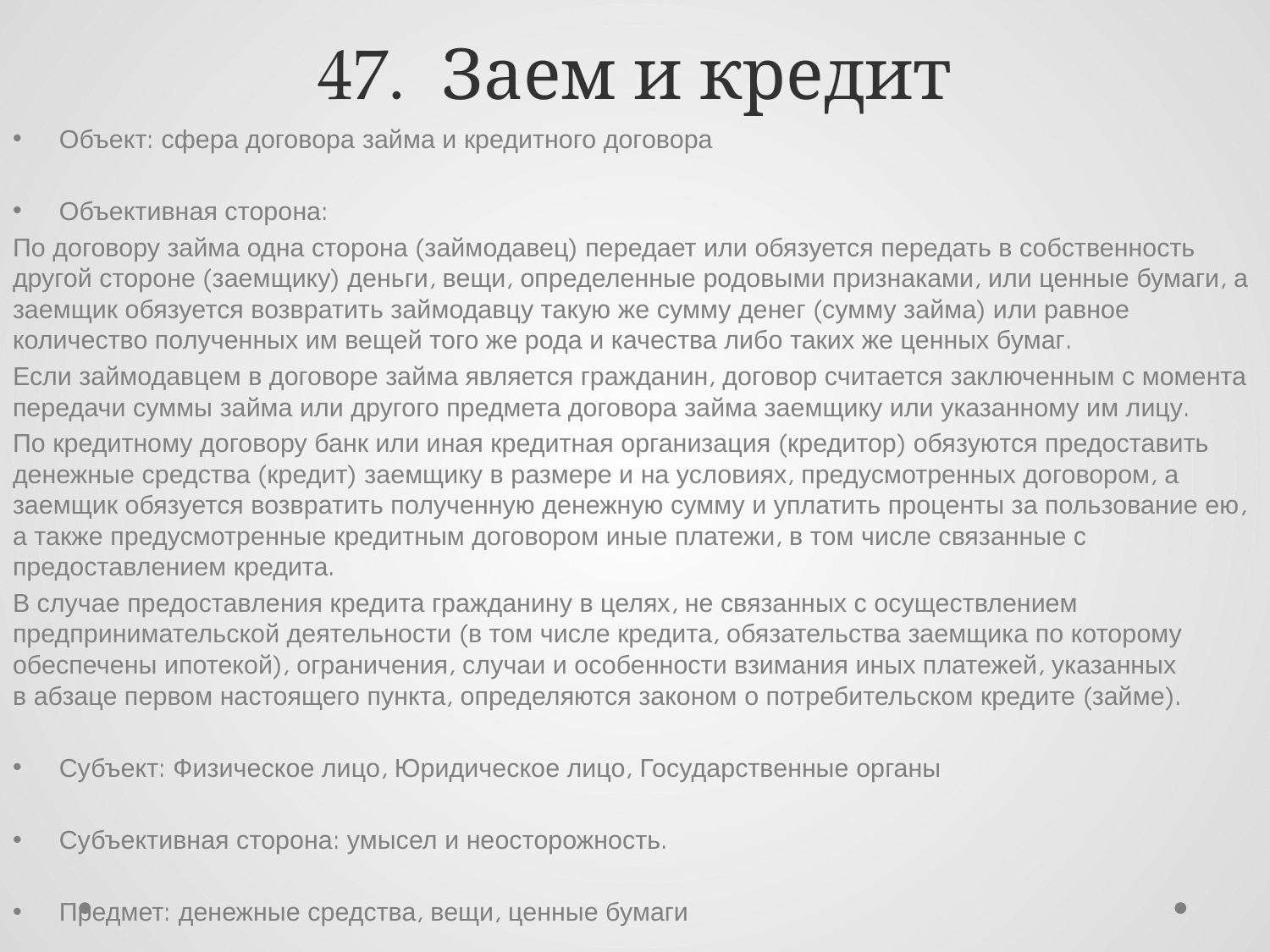

# 47.  Заем и кредит
Объект: сфера договора займа и кредитного договора

Объективная сторона:
По договору займа одна сторона (займодавец) передает или обязуется передать в собственность другой стороне (заемщику) деньги, вещи, определенные родовыми признаками, или ценные бумаги, а заемщик обязуется возвратить займодавцу такую же сумму денег (сумму займа) или равное количество полученных им вещей того же рода и качества либо таких же ценных бумаг.
Если займодавцем в договоре займа является гражданин, договор считается заключенным с момента передачи суммы займа или другого предмета договора займа заемщику или указанному им лицу.
По кредитному договору банк или иная кредитная организация (кредитор) обязуются предоставить денежные средства (кредит) заемщику в размере и на условиях, предусмотренных договором, а заемщик обязуется возвратить полученную денежную сумму и уплатить проценты за пользование ею, а также предусмотренные кредитным договором иные платежи, в том числе связанные с предоставлением кредита.
В случае предоставления кредита гражданину в целях, не связанных с осуществлением предпринимательской деятельности (в том числе кредита, обязательства заемщика по которому обеспечены ипотекой), ограничения, случаи и особенности взимания иных платежей, указанных в абзаце первом настоящего пункта, определяются законом о потребительском кредите (займе).

Субъект: Физическое лицо, Юридическое лицо, Государственные органы

Субъективная сторона: умысел и неосторожность.

Предмет: денежные средства, вещи, ценные бумаги